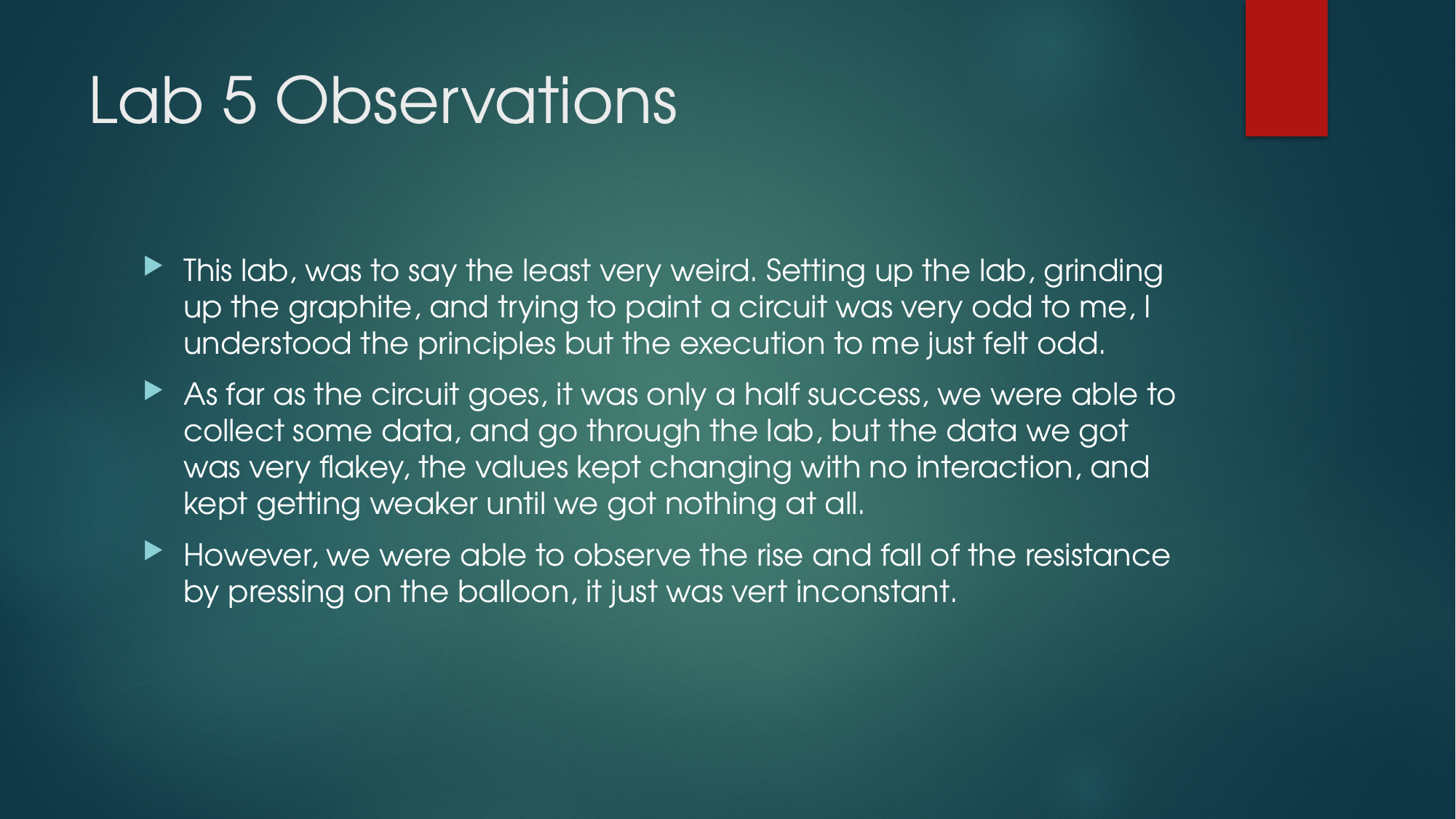

# Lab 5 Observations
This lab, was to say the least very weird. Setting up the lab, grinding up the graphite, and trying to paint a circuit was very odd to me, I understood the principles but the execution to me just felt odd.
As far as the circuit goes, it was only a half success, we were able to collect some data, and go through the lab, but the data we got was very flakey, the values kept changing with no interaction, and kept getting weaker until we got nothing at all.
However, we were able to observe the rise and fall of the resistance by pressing on the balloon, it just was vert inconstant.